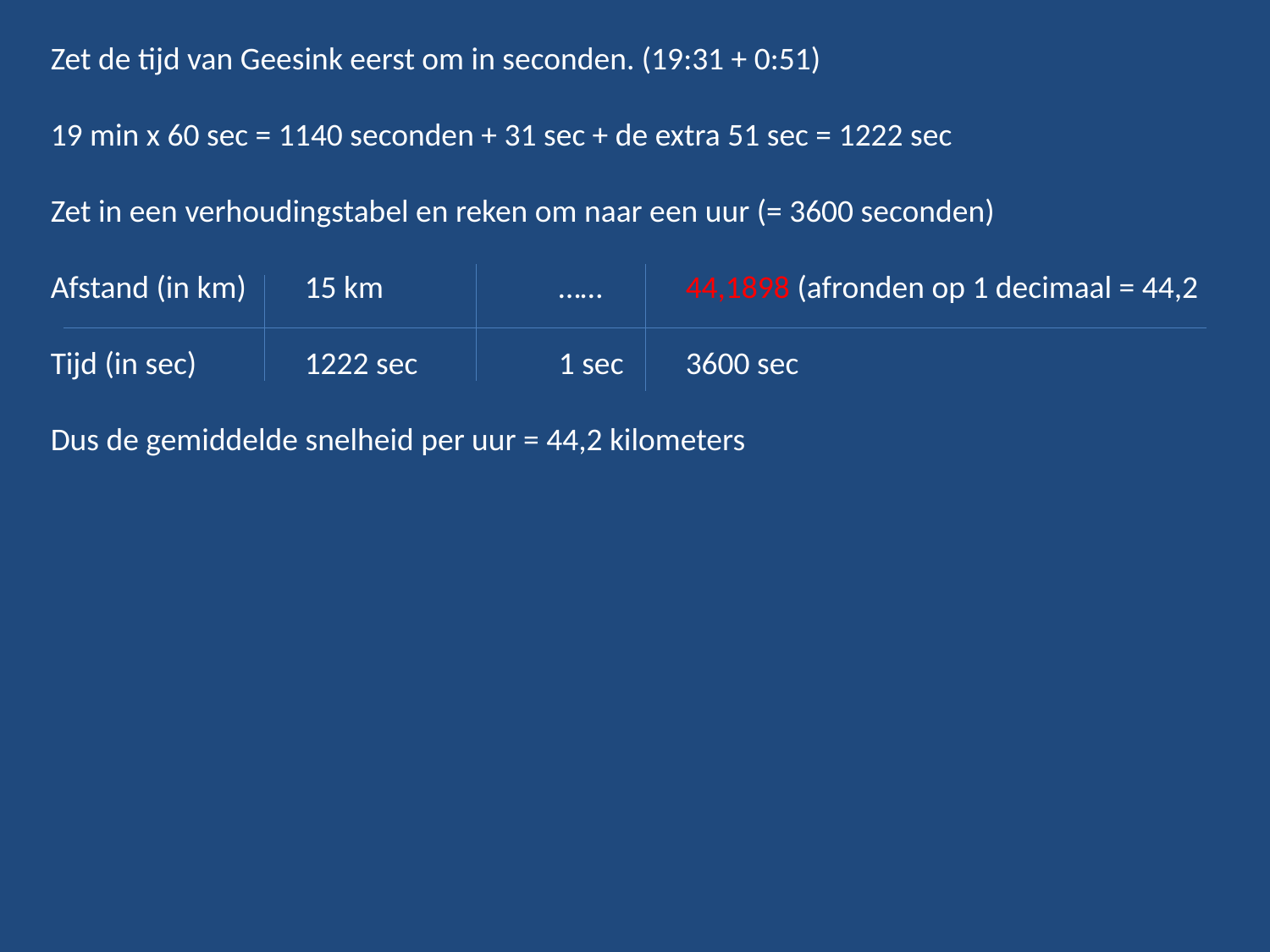

Zet de tijd van Geesink eerst om in seconden. (19:31 + 0:51)

19 min x 60 sec = 1140 seconden + 31 sec + de extra 51 sec = 1222 sec

Zet in een verhoudingstabel en reken om naar een uur (= 3600 seconden)

Afstand (in km) 	15 km 		……	44,1898 (afronden op 1 decimaal = 44,2

Tijd (in sec) 	1222 sec		1 sec	3600 sec

Dus de gemiddelde snelheid per uur = 44,2 kilometers